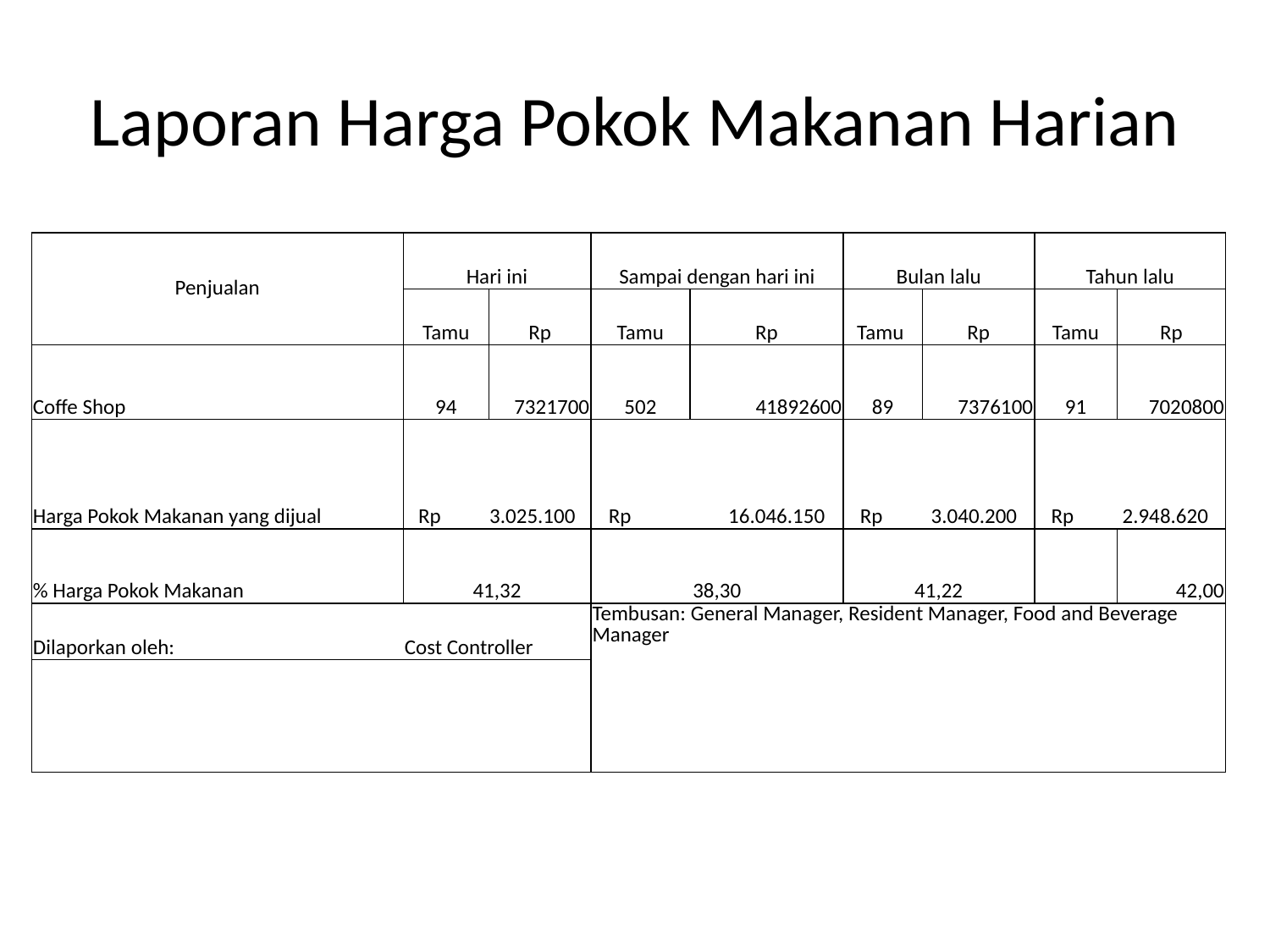

# Laporan Harga Pokok Makanan Harian
| Penjualan | Hari ini |  | Sampai dengan hari ini |  | Bulan lalu |  | Tahun lalu |  |
| --- | --- | --- | --- | --- | --- | --- | --- | --- |
|  | Tamu | Rp | Tamu | Rp | Tamu | Rp | Tamu | Rp |
| Coffe Shop | 94 | 7321700 | 502 | 41892600 | 89 | 7376100 | 91 | 7020800 |
| Harga Pokok Makanan yang dijual | Rp 3.025.100 |  | Rp 16.046.150 |  | Rp 3.040.200 |  | Rp 2.948.620 |  |
| % Harga Pokok Makanan | 41,32 |  | 38,30 |  | 41,22 |  |  | 42,00 |
| Dilaporkan oleh: | Cost Controller |  | Tembusan: General Manager, Resident Manager, Food and Beverage Manager |  |  |  |  |  |
|  |  |  |  |  |  |  |  |  |
|  |  |  |  |  |  |  |  |  |